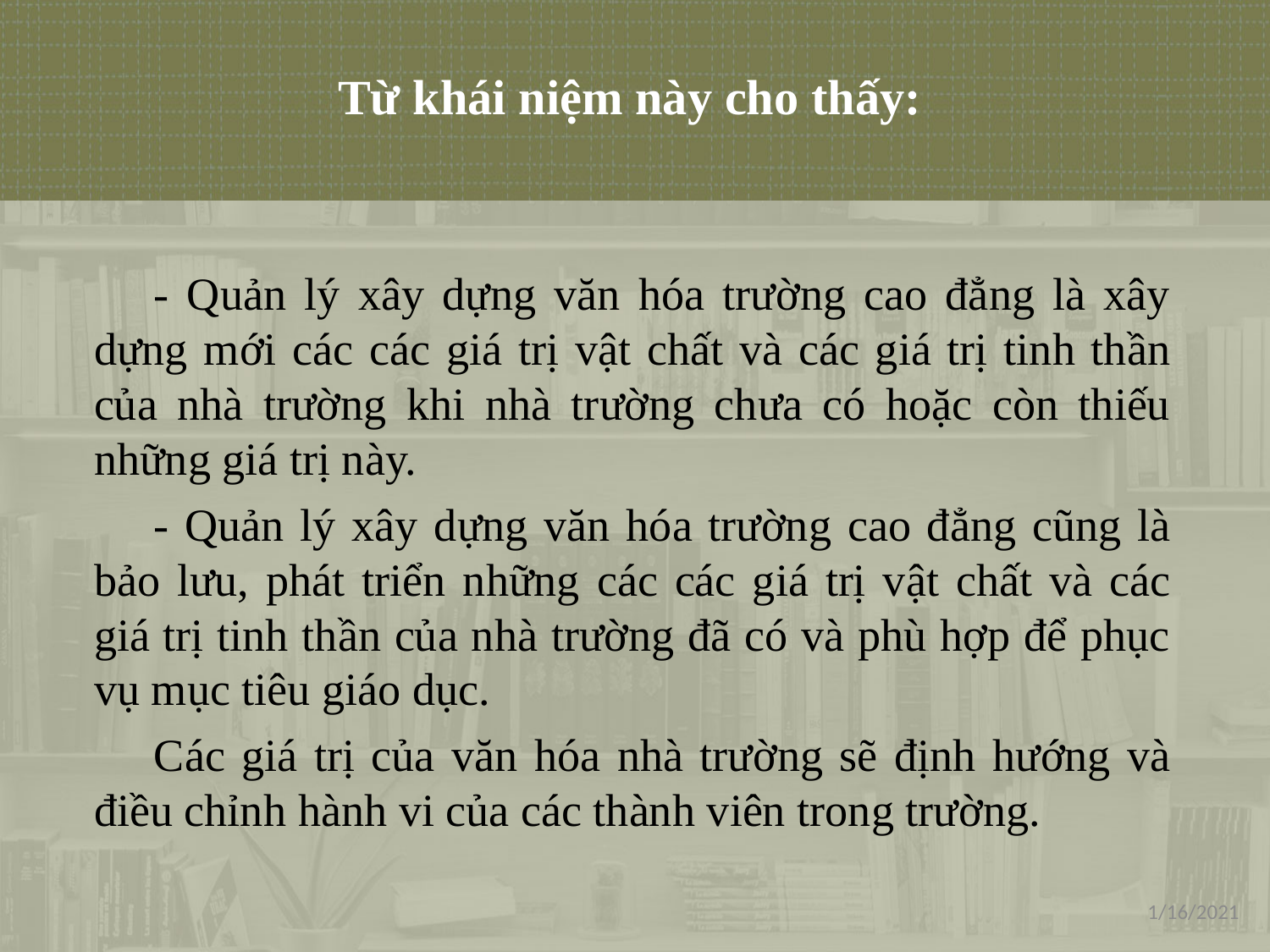

Từ khái niệm này cho thấy:
- Quản lý xây dựng văn hóa trường cao đẳng là xây dựng mới các các giá trị vật chất và các giá trị tinh thần của nhà trường khi nhà trường chưa có hoặc còn thiếu những giá trị này.
- Quản lý xây dựng văn hóa trường cao đẳng cũng là bảo lưu, phát triển những các các giá trị vật chất và các giá trị tinh thần của nhà trường đã có và phù hợp để phục vụ mục tiêu giáo dục.
Các giá trị của văn hóa nhà trường sẽ định hướng và điều chỉnh hành vi của các thành viên trong trường.
1/16/2021